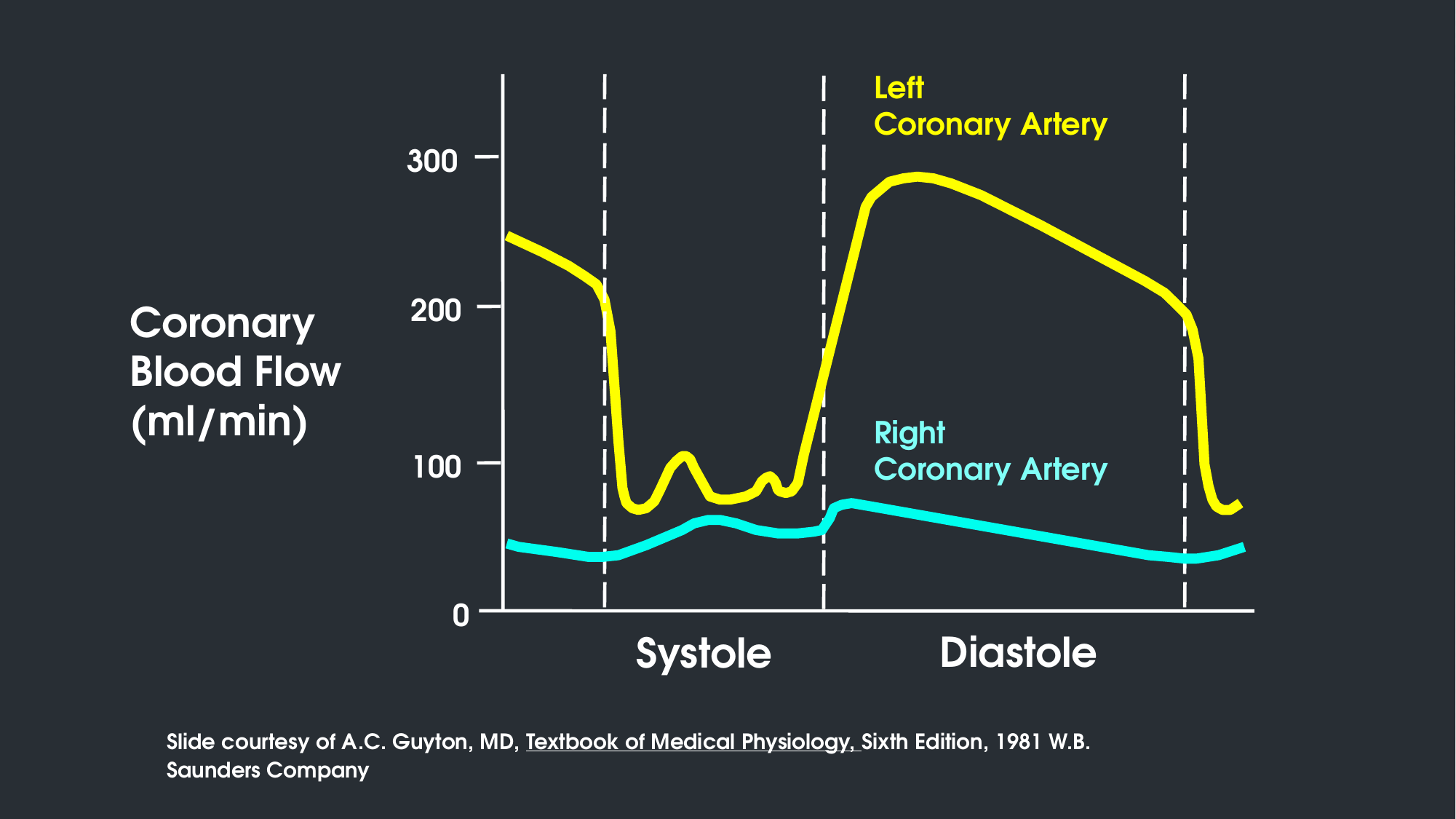

Left
Coronary Artery

300

200
Coronary Blood Flow (ml/min)

Right
Coronary Artery
100

0

Diastole
Systole

Slide courtesy of A.C. Guyton, MD, Textbook of Medical Physiology, Sixth Edition, 1981 W.B. Saunders Company